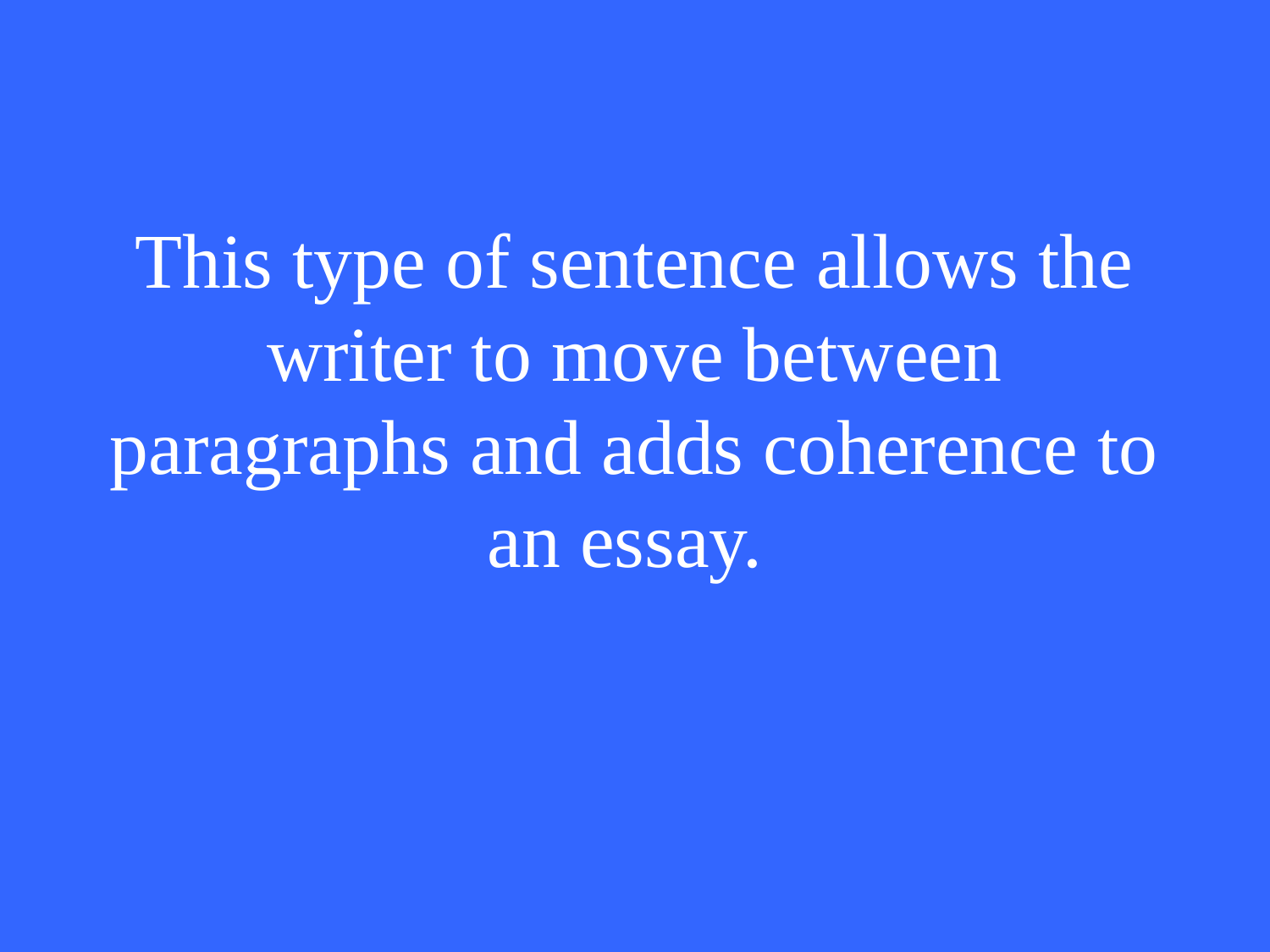

# This type of sentence allows the writer to move between paragraphs and adds coherence to an essay.